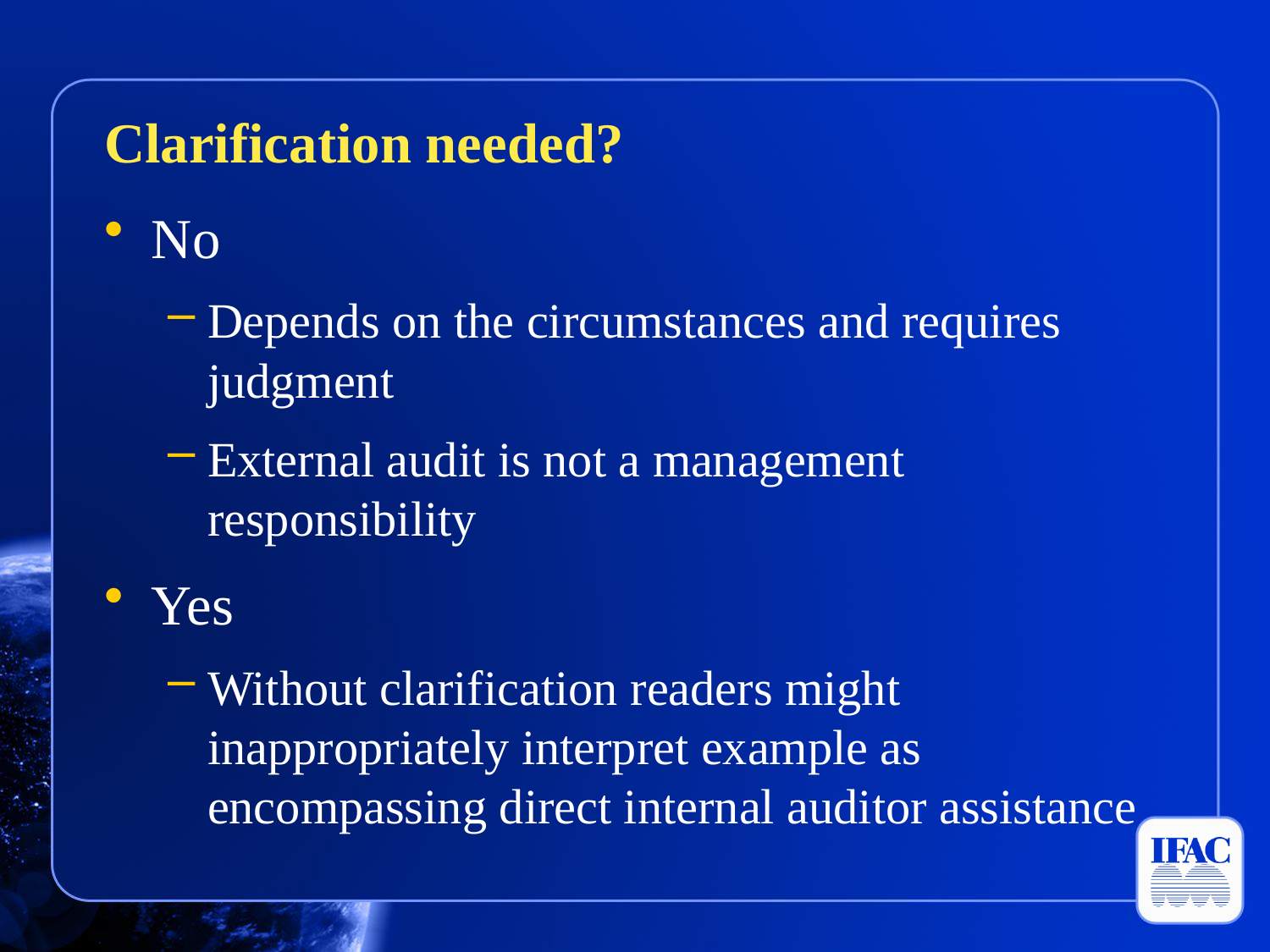

Clarification needed?
No
Depends on the circumstances and requires judgment
External audit is not a management responsibility
Yes
Without clarification readers might inappropriately interpret example as encompassing direct internal auditor assistance